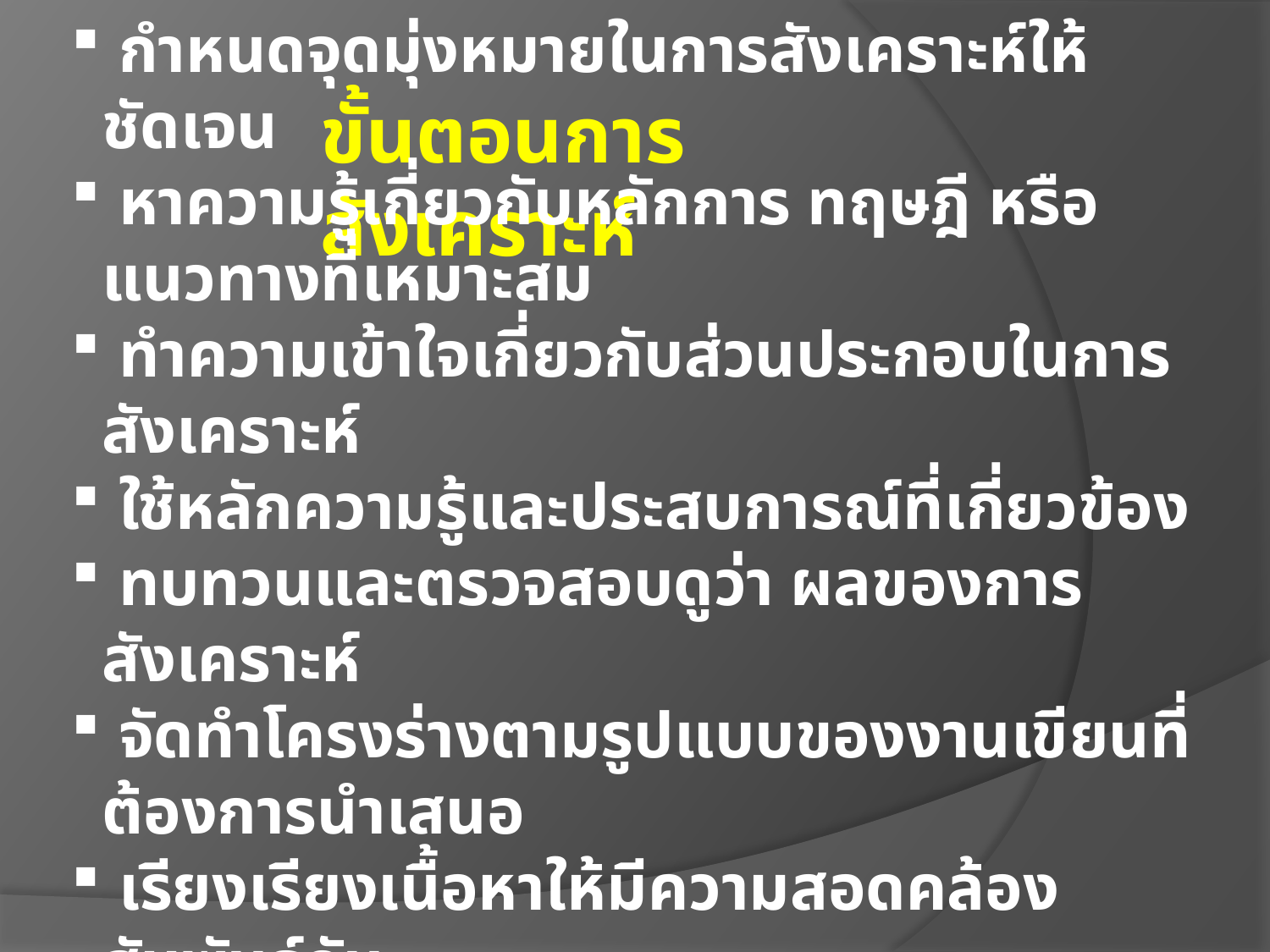

ขั้นตอนการสังเคราะห์
 กำหนดจุดมุ่งหมายในการสังเคราะห์ให้ชัดเจน
 หาความรู้เกี่ยวกับหลักการ ทฤษฎี หรือแนวทางที่เหมาะสม
 ทำความเข้าใจเกี่ยวกับส่วนประกอบในการสังเคราะห์
 ใช้หลักความรู้และประสบการณ์ที่เกี่ยวข้อง
 ทบทวนและตรวจสอบดูว่า ผลของการสังเคราะห์
 จัดทำโครงร่างตามรูปแบบของงานเขียนที่ต้องการนำเสนอ
 เรียงเรียงเนื้อหาให้มีความสอดคล้องสัมพันธ์กัน